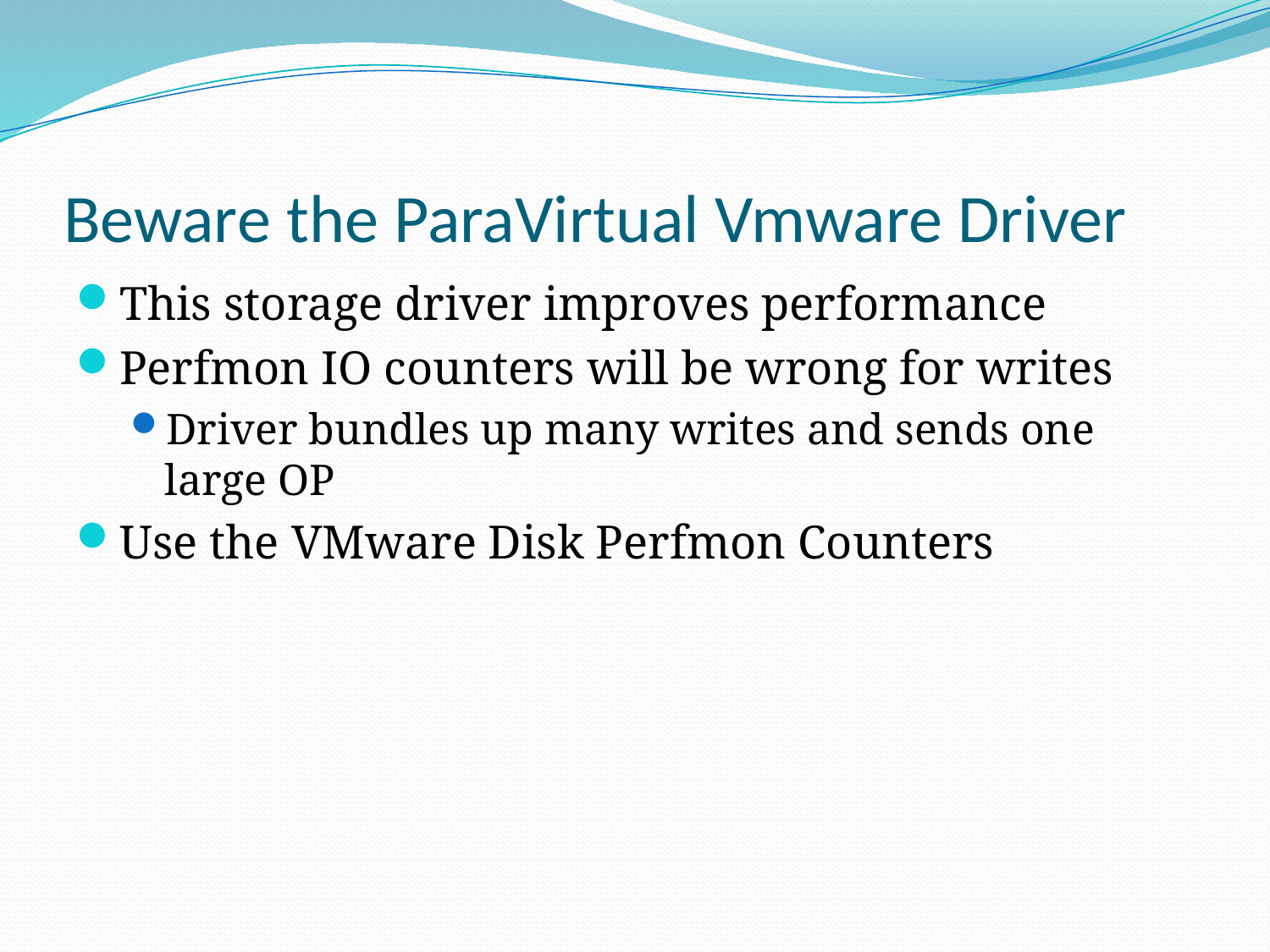

# Beware the ParaVirtual Vmware Driver
This storage driver improves performance
Perfmon IO counters will be wrong for writes
Driver bundles up many writes and sends one large OP
Use the VMware Disk Perfmon Counters